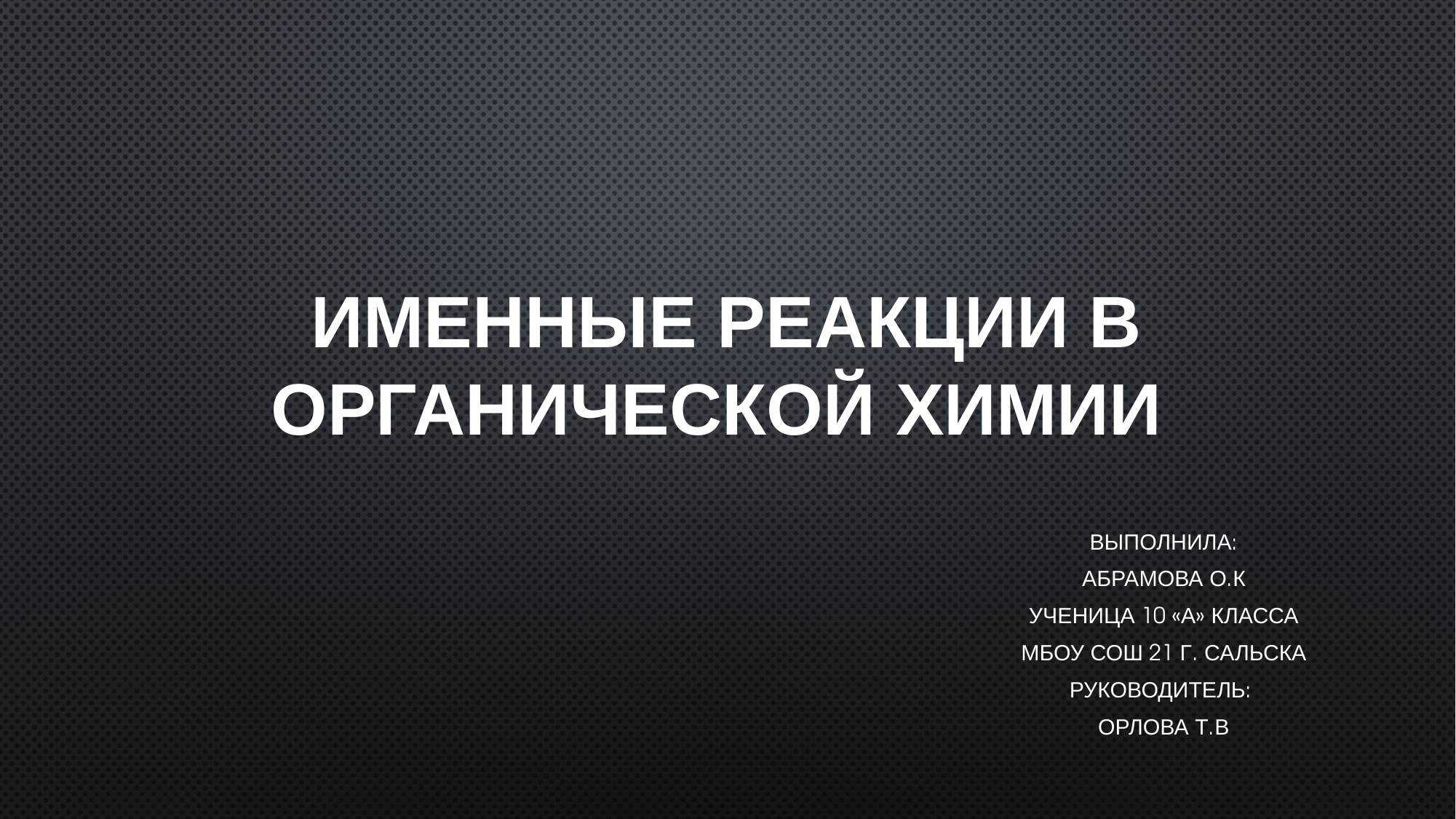

# Именные реакции в органической химии
Выполнила:
Абрамова О.К
Ученица 10 «А» класса
МБОУ СОШ 21 г. Сальска
Руководитель:
Орлова Т.В